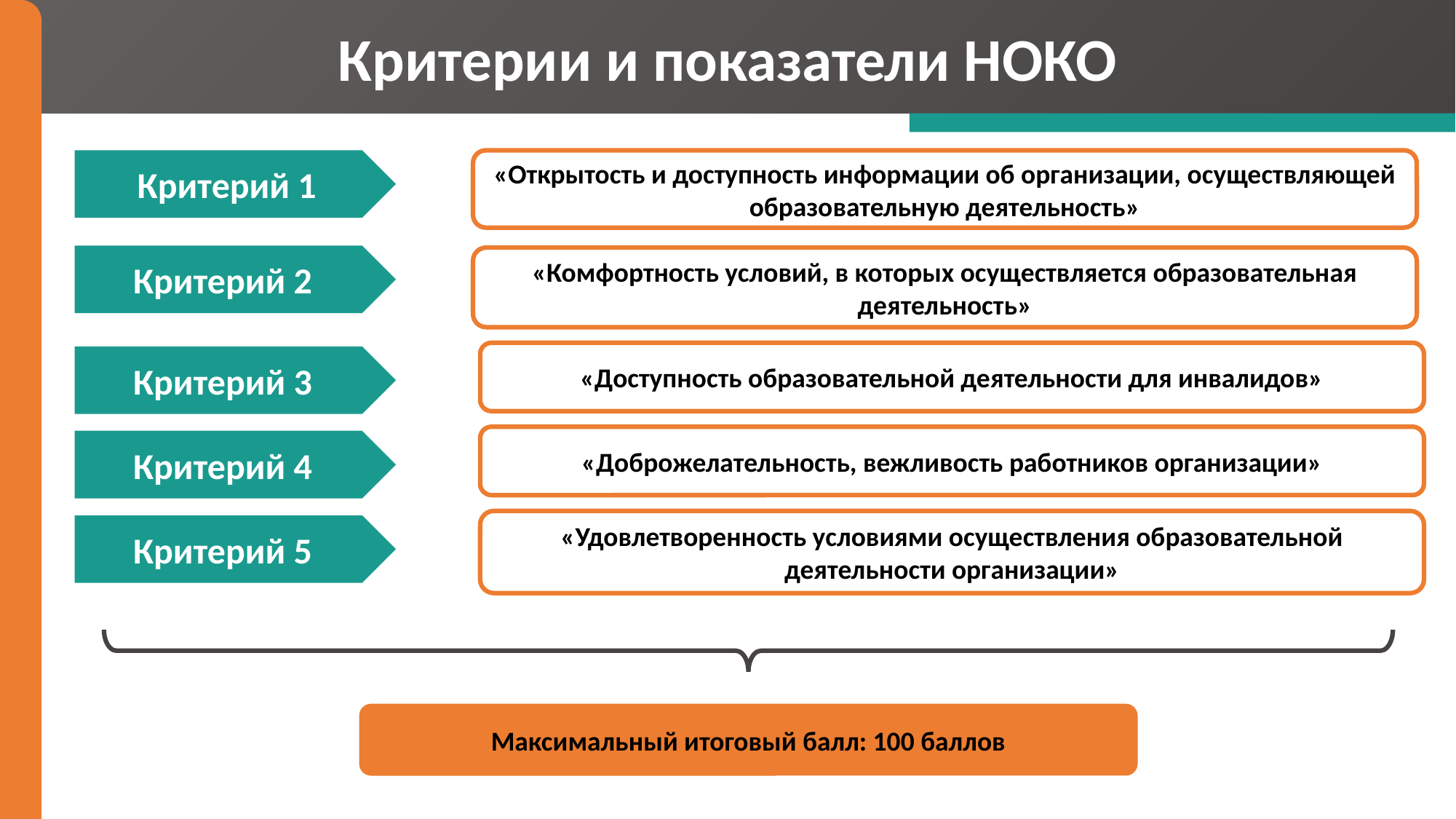

Критерии и показатели НОКО

Критерий 1
«Открытость и доступность информации об организации, осуществляющей образовательную деятельность»
Критерий 2
«Комфортность условий, в которых осуществляется образовательная деятельность»
«Доступность образовательной деятельности для инвалидов»
Критерий 3

«Доброжелательность, вежливость работников организации»
Критерий 4
«Удовлетворенность условиями осуществления образовательной деятельности организации»
Критерий 5
Максимальный итоговый балл: 100 баллов